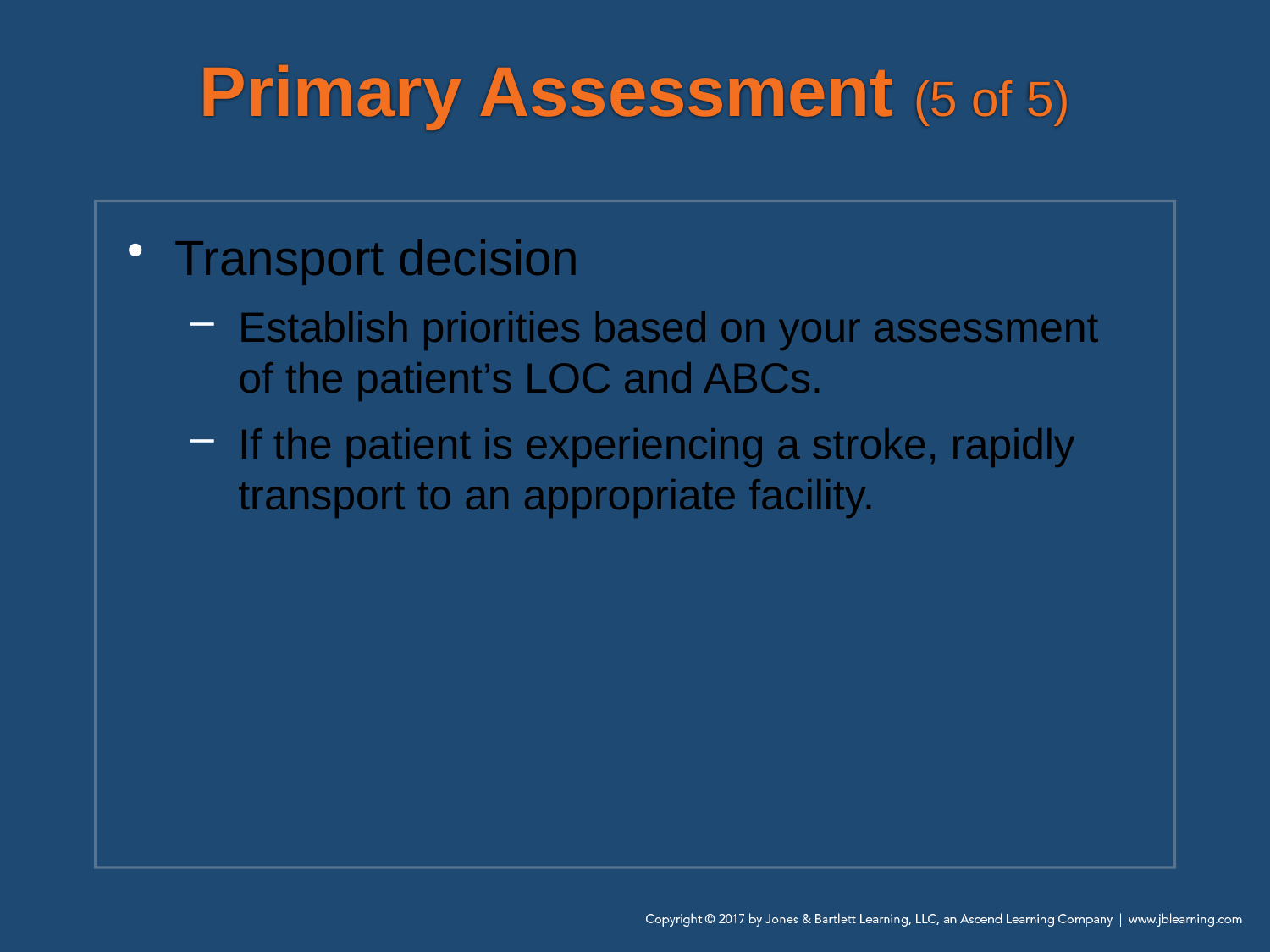

# Primary Assessment (5 of 5)
Transport decision
Establish priorities based on your assessment of the patient’s LOC and ABCs.
If the patient is experiencing a stroke, rapidly transport to an appropriate facility.